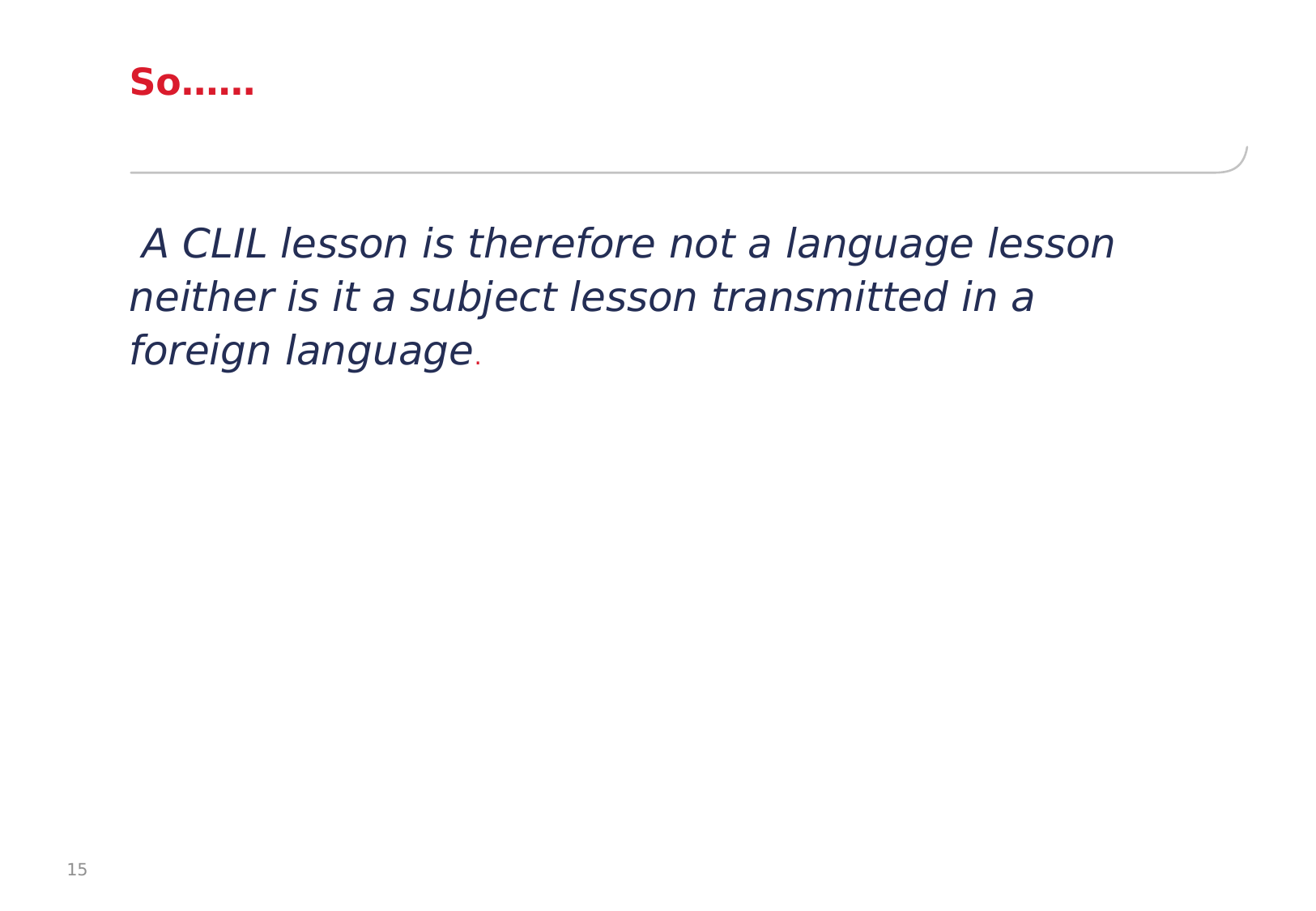

# So……
 A CLIL lesson is therefore not a language lesson neither is it a subject lesson transmitted in a foreign language.
15